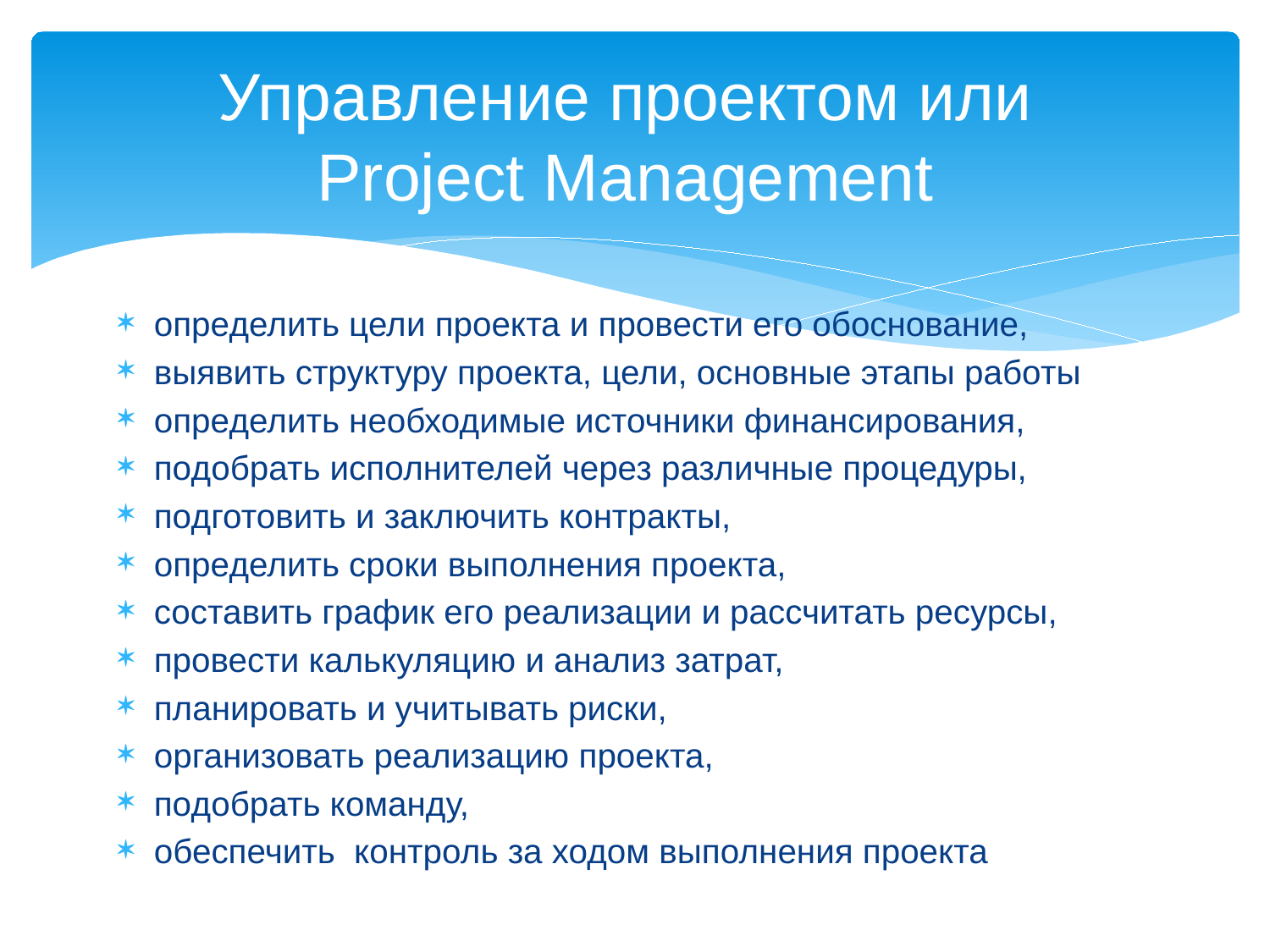

# Управление проектом или Project Management
определить цели проекта и провести его обоснование,
выявить структуру проекта, цели, основные этапы работы
определить необходимые источники финансирования,
подобрать исполнителей через различные процедуры,
подготовить и заключить контракты,
определить сроки выполнения проекта,
составить график его реализации и рассчитать ресурсы,
провести калькуляцию и анализ затрат,
планировать и учитывать риски,
организовать реализацию проекта,
подобрать команду,
обеспечить  контроль за ходом выполнения проекта